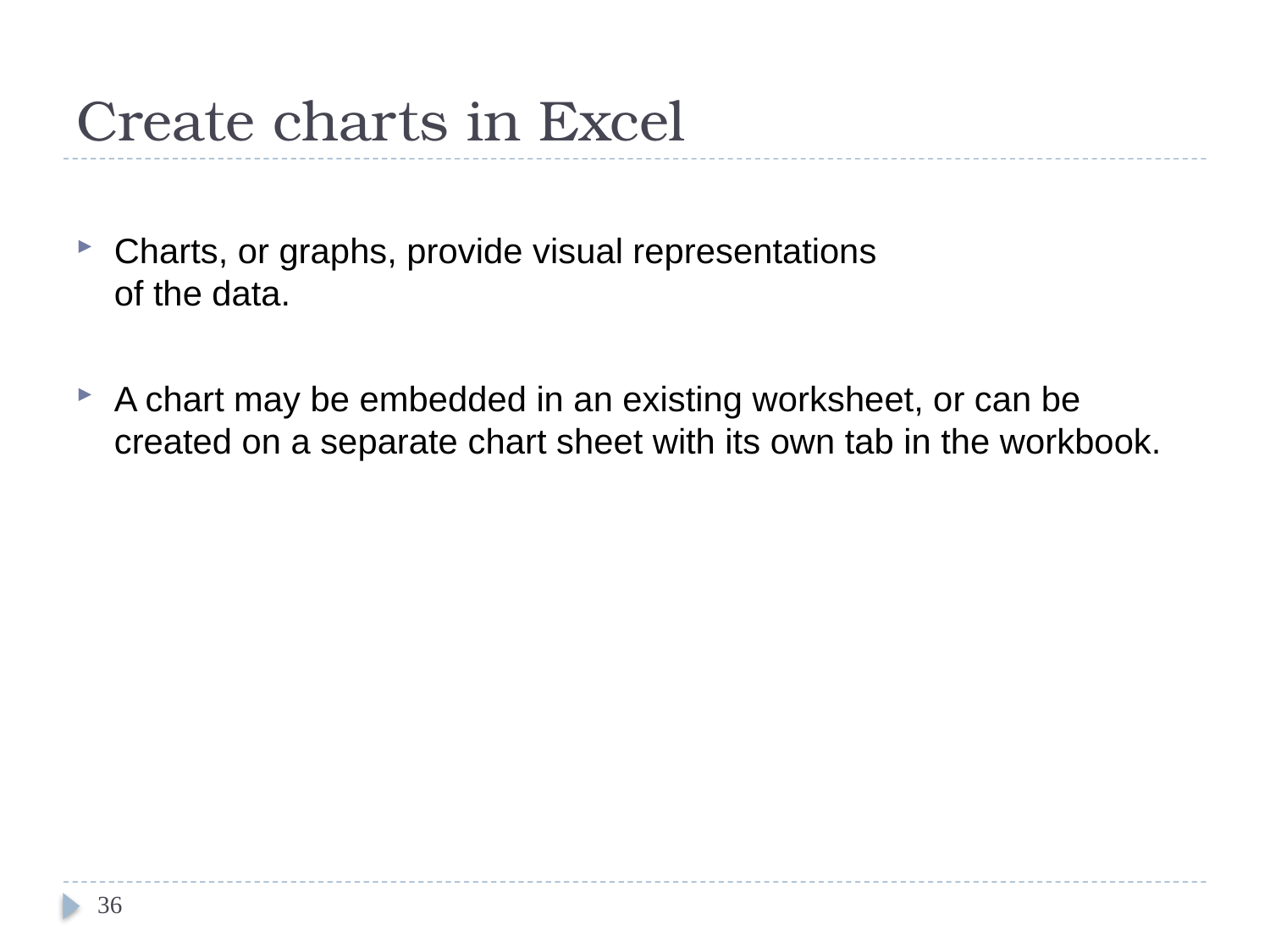

# Create charts in Excel

Charts, or graphs, provide visual representations
of the data.

A chart may be embedded in an existing worksheet, or can be created on a separate chart sheet with its own tab in the workbook.

36